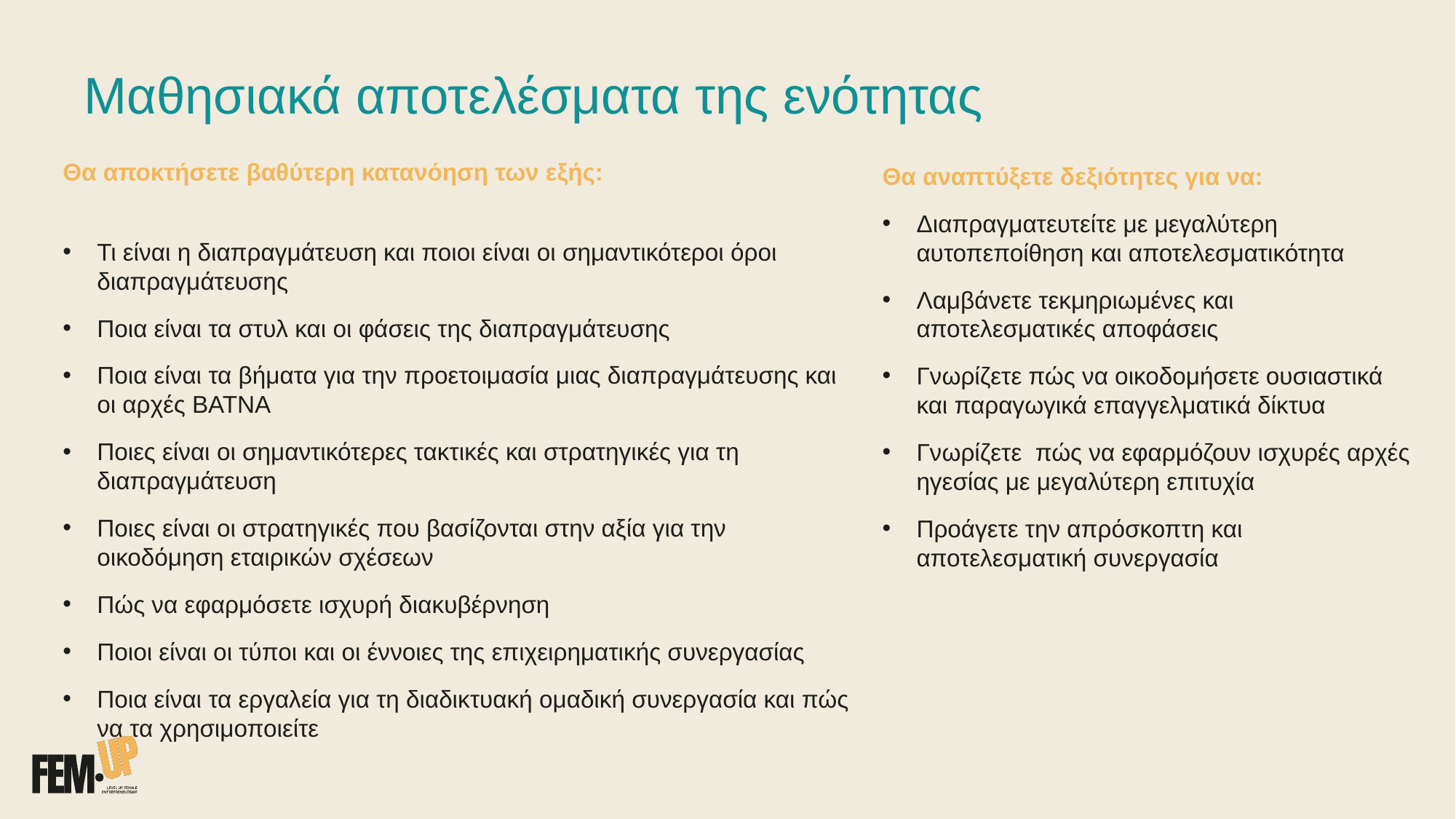

# Μαθησιακά αποτελέσματα της ενότητας
Θα αποκτήσετε βαθύτερη κατανόηση των εξής:

Τι είναι η διαπραγμάτευση και ποιοι είναι οι σημαντικότεροι όροι διαπραγμάτευσης
Ποια είναι τα στυλ και οι φάσεις της διαπραγμάτευσης
Ποια είναι τα βήματα για την προετοιμασία μιας διαπραγμάτευσης και οι αρχές BATNA
Ποιες είναι οι σημαντικότερες τακτικές και στρατηγικές για τη διαπραγμάτευση
Ποιες είναι οι στρατηγικές που βασίζονται στην αξία για την οικοδόμηση εταιρικών σχέσεων
Πώς να εφαρμόσετε ισχυρή διακυβέρνηση
Ποιοι είναι οι τύποι και οι έννοιες της επιχειρηματικής συνεργασίας
Ποια είναι τα εργαλεία για τη διαδικτυακή ομαδική συνεργασία και πώς να τα χρησιμοποιείτε
Θα αναπτύξετε δεξιότητες για να:
Διαπραγματευτείτε με μεγαλύτερη αυτοπεποίθηση και αποτελεσματικότητα
Λαμβάνετε τεκμηριωμένες και αποτελεσματικές αποφάσεις
Γνωρίζετε πώς να οικοδομήσετε ουσιαστικά και παραγωγικά επαγγελματικά δίκτυα
Γνωρίζετε  πώς να εφαρμόζουν ισχυρές αρχές ηγεσίας με μεγαλύτερη επιτυχία
Προάγετε την απρόσκοπτη και αποτελεσματική συνεργασία